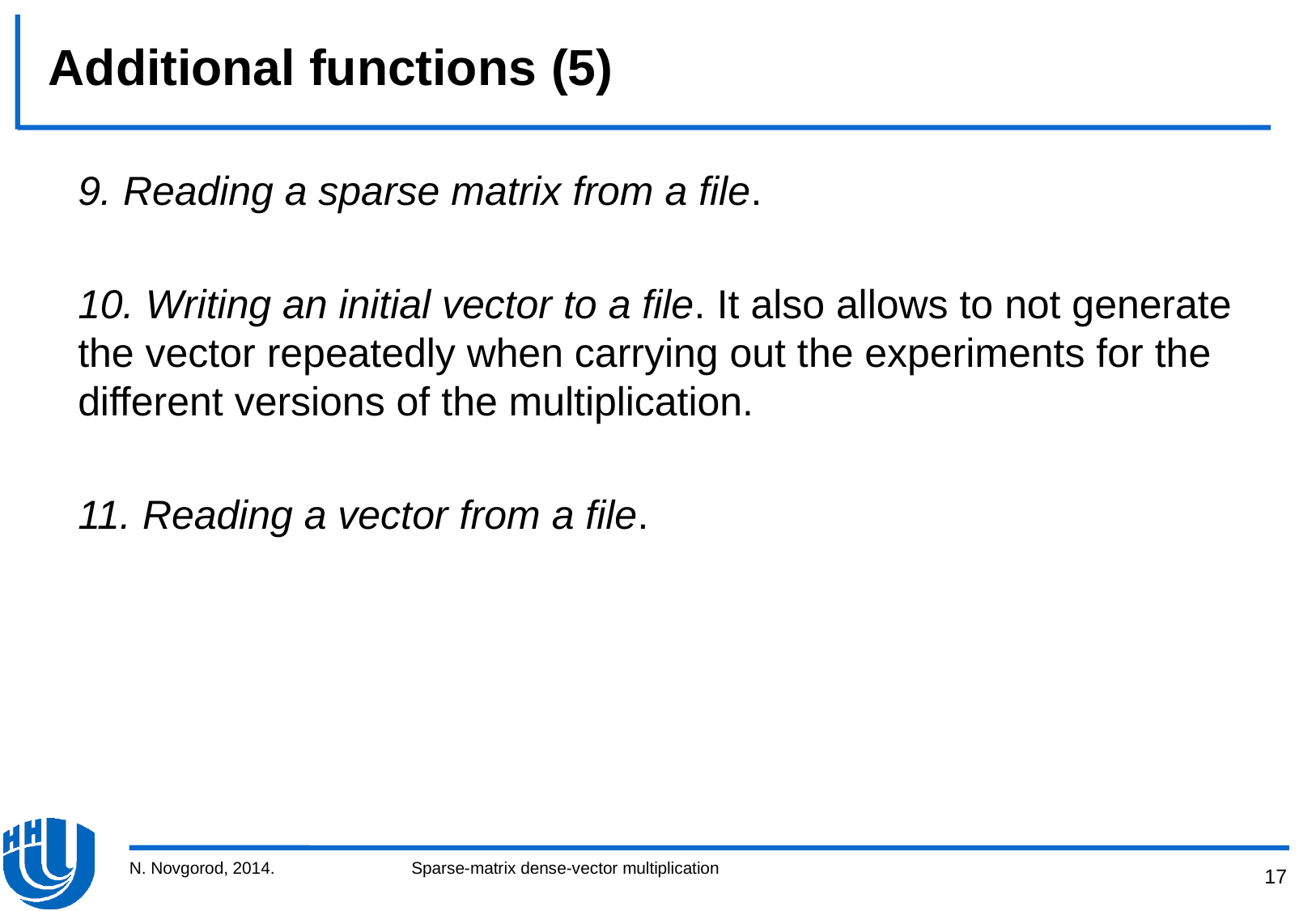

# Additional functions (5)
9. Reading a sparse matrix from a file.

10. Writing an initial vector to a file. It also allows to not generate the vector repeatedly when carrying out the experiments for the different versions of the multiplication.

11. Reading a vector from a file.

N. Novgorod, 2014.
Sparse-matrix dense-vector multiplication